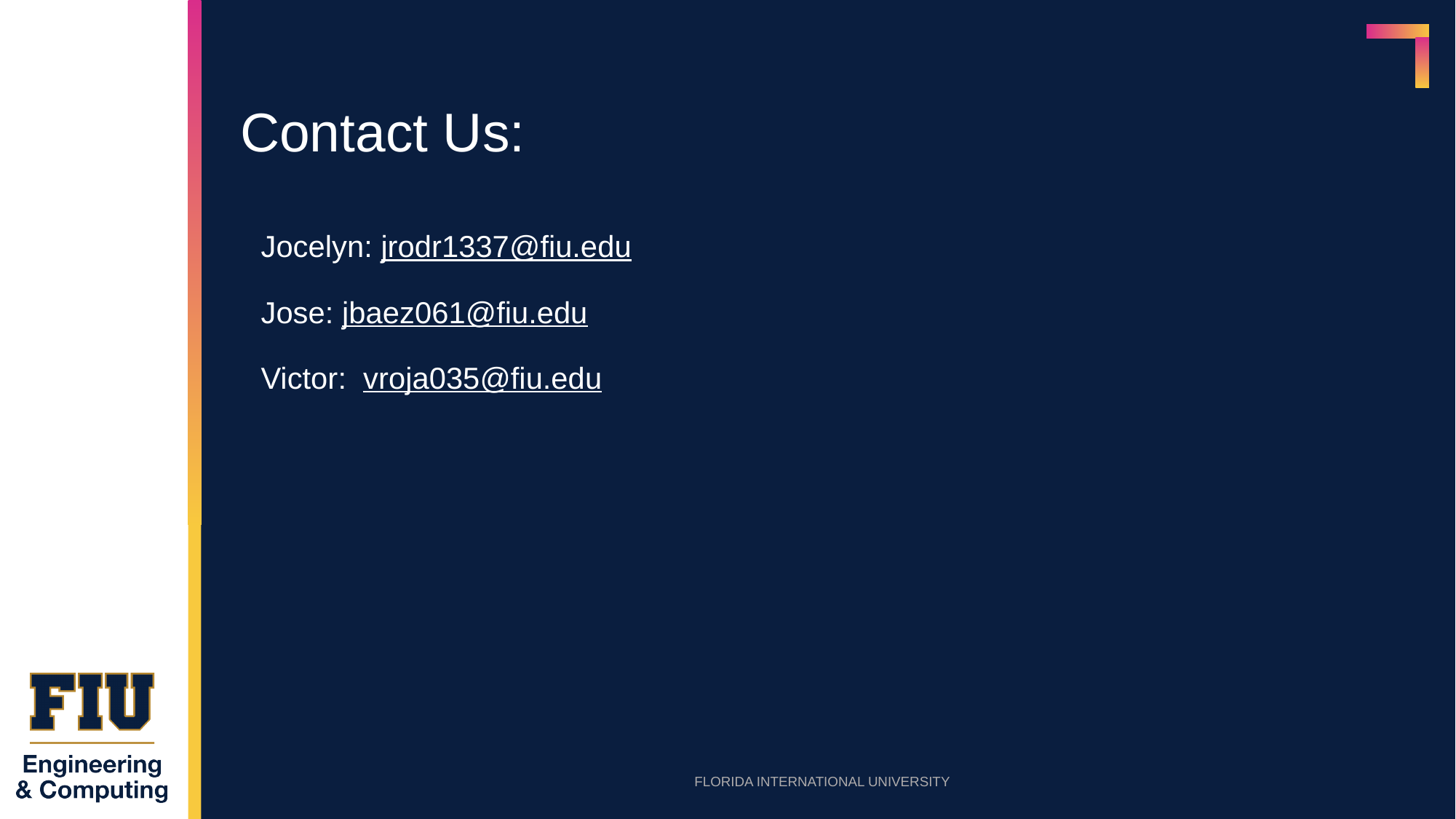

# Contact Us:
Jocelyn: jrodr1337@fiu.edu

Jose: jbaez061@fiu.edu

Victor:  vroja035@fiu.edu